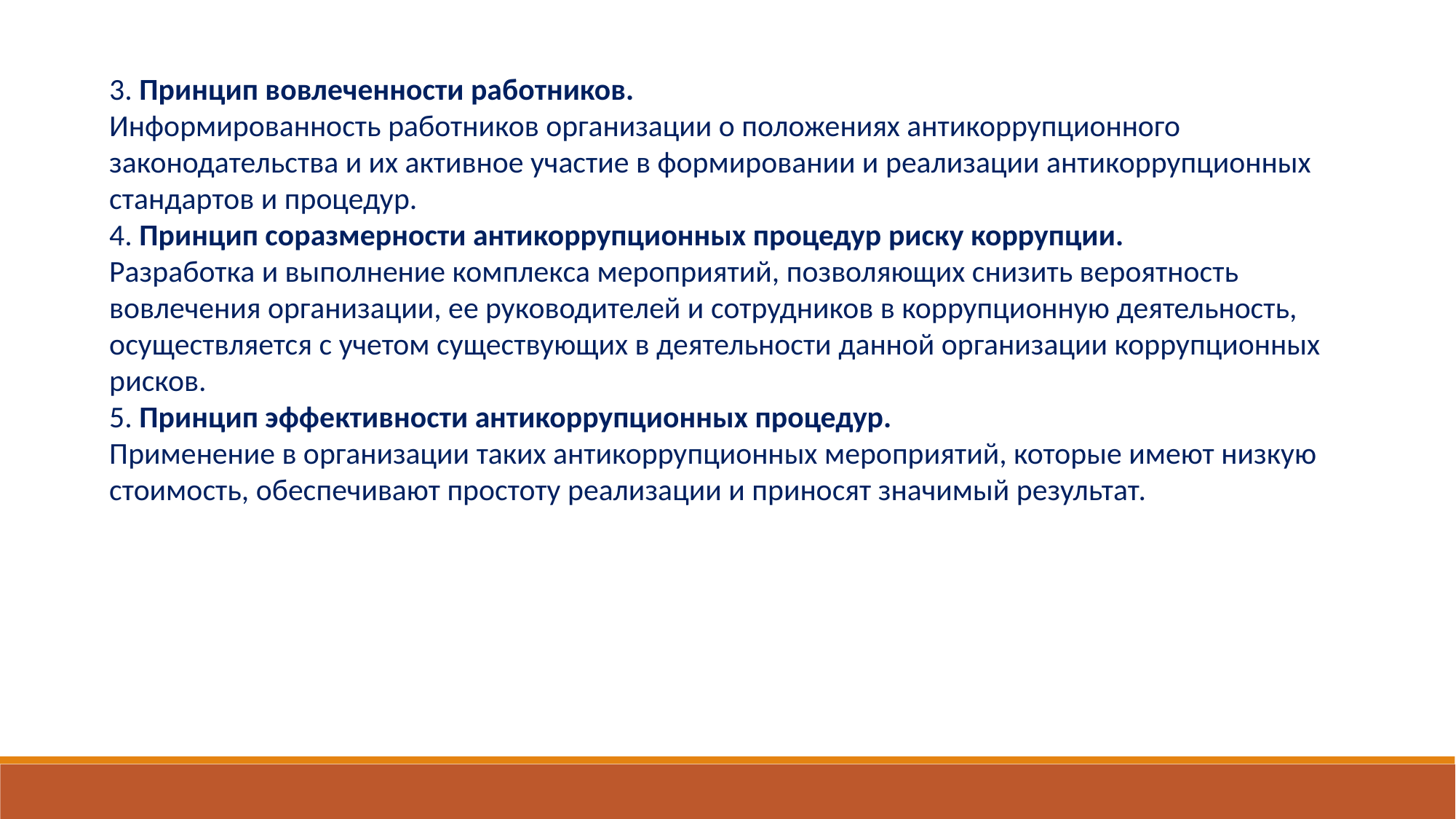

3. Принцип вовлеченности работников.
Информированность работников организации о положениях антикоррупционного законодательства и их активное участие в формировании и реализации антикоррупционных стандартов и процедур.
4. Принцип соразмерности антикоррупционных процедур риску коррупции.
Разработка и выполнение комплекса мероприятий, позволяющих снизить вероятность вовлечения организации, ее руководителей и сотрудников в коррупционную деятельность, осуществляется с учетом существующих в деятельности данной организации коррупционных рисков.
5. Принцип эффективности антикоррупционных процедур.
Применение в организации таких антикоррупционных мероприятий, которые имеют низкую стоимость, обеспечивают простоту реализации и приносят значимый результат.